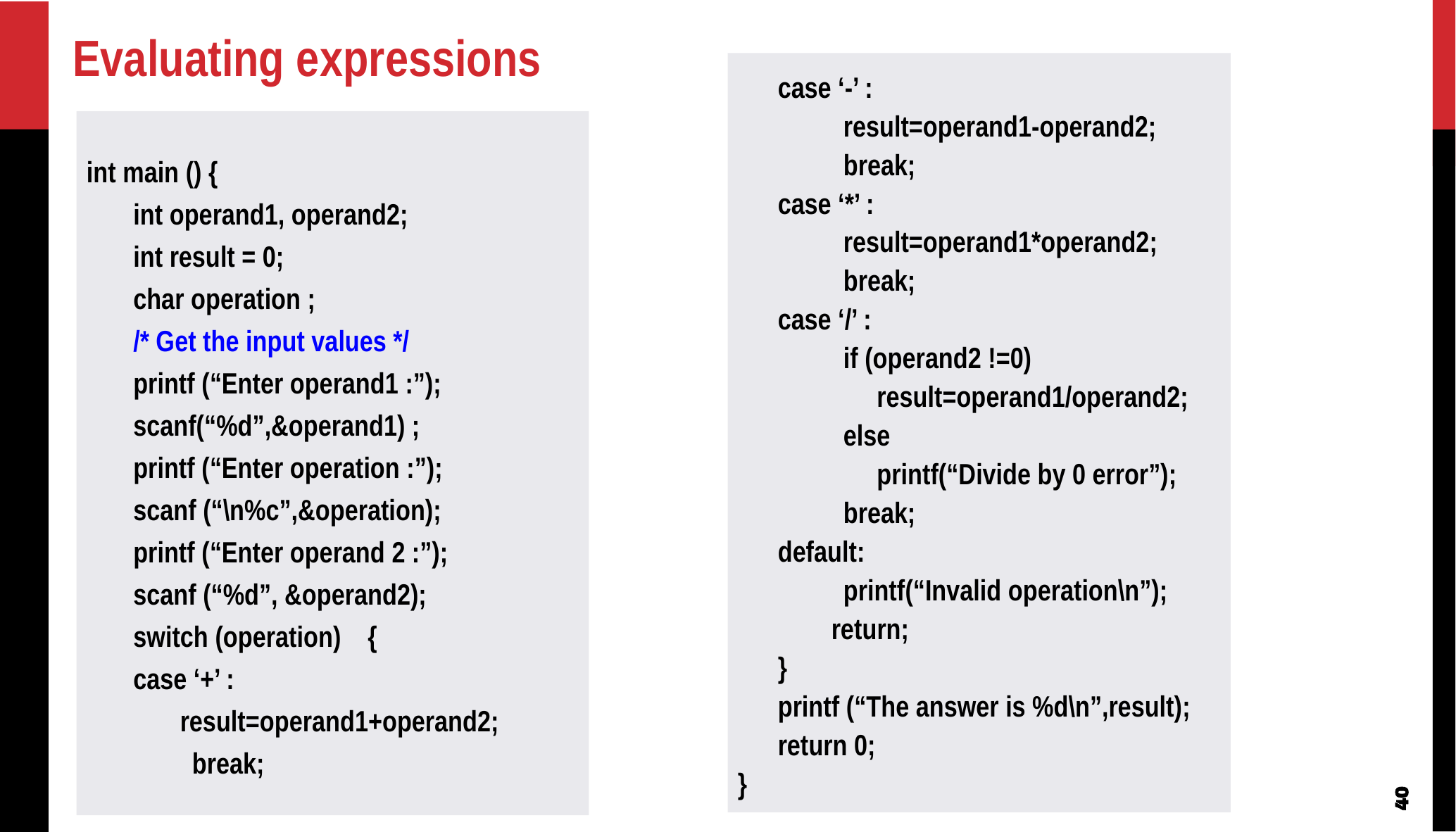

# Evaluating expressions
      case ‘-’ :
	result=operand1-operand2;
	break;
      case ‘*’ :
	result=operand1*operand2;
	break;
      case ‘/’ :
	if (operand2 !=0)
	     result=operand1/operand2;
	else
	     printf(“Divide by 0 error”);
	break;
      default:
	printf(“Invalid operation\n”);
              return;
      }
      printf (“The answer is %d\n”,result);
      return 0;
}
int main () {
       int operand1, operand2;
       int result = 0;
       char operation ;
       /* Get the input values */
       printf (“Enter operand1 :”);
       scanf(“%d”,&operand1) ;
       printf (“Enter operation :”);
       scanf (“\n%c”,&operation);
       printf (“Enter operand 2 :”);
       scanf (“%d”, &operand2);
       switch (operation)    {
       case ‘+’ :
              result=operand1+operand2;
	break;
40